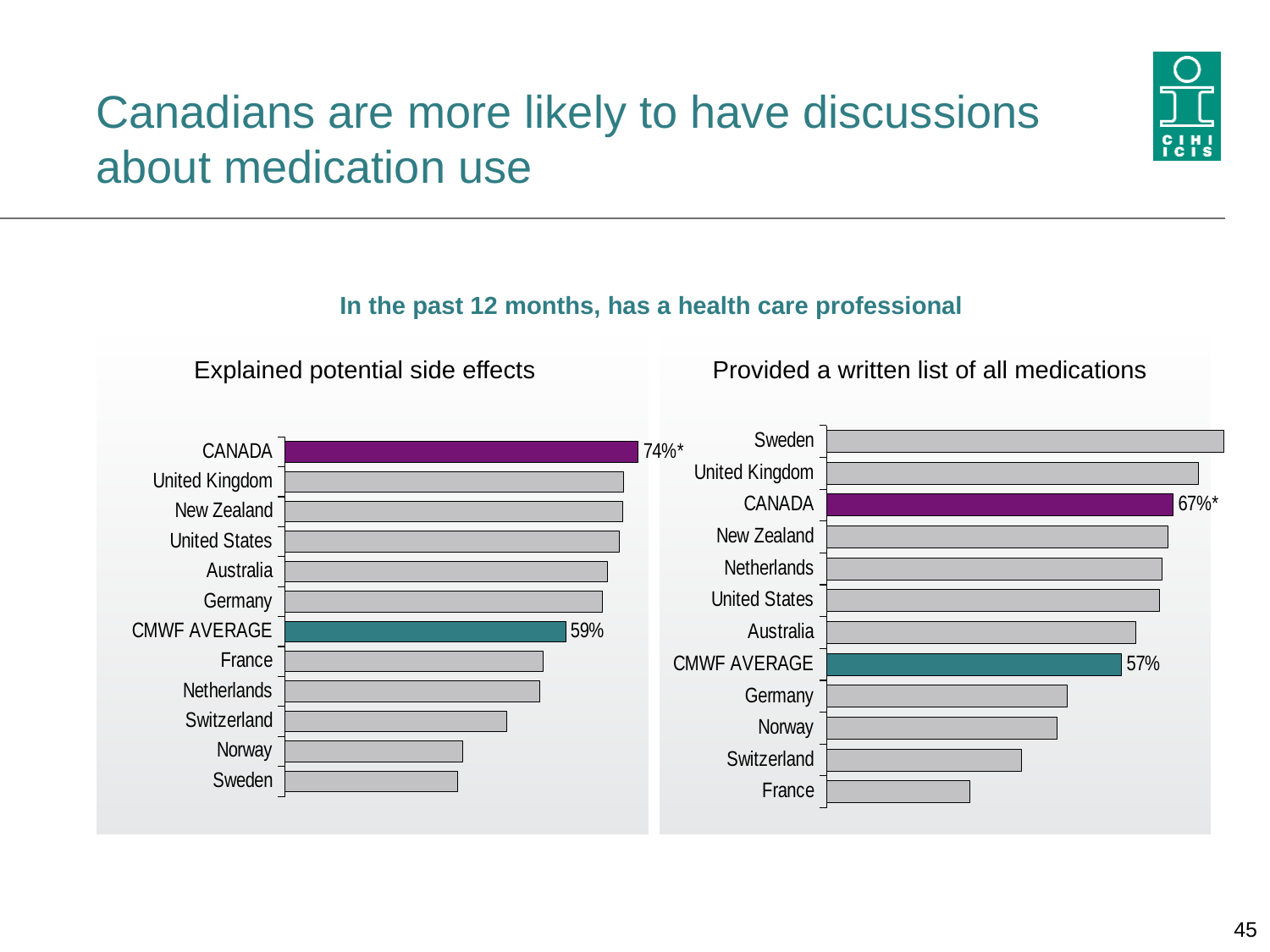

# Canadians are more likely to have discussions about medication use
In the past 12 months, has a health care professional

Explained potential side effects
Provided a written list of all medications

### Chart

| Category |  |
|---|---|
| Sweden | 0.36107 |
| Norway | 0.37212 |
| Switzerland | 0.46303 |
| Netherlands | 0.53198 |
| France | 0.53932 |
| CMWF AVERAGE | 0.58715 |
| Germany | 0.66423 |
| Australia | 0.67406 |
| United States | 0.69871 |
| New Zealand | 0.70718 |
| United Kingdom | 0.7079 |
| CANADA | 0.73912 |

### Chart

| Category |  |
|---|---|
| France | 0.2769 |
| Switzerland | 0.37677 |
| Norway | 0.44497 |
| Germany | 0.46525 |
| CMWF AVERAGE | 0.56993 |
| Australia | 0.59769 |
| United States | 0.64378 |
| Netherlands | 0.64831 |
| New Zealand | 0.66011 |
| CANADA | 0.6697 |
| United Kingdom | 0.7185 |
| Sweden | 0.76726 |
45